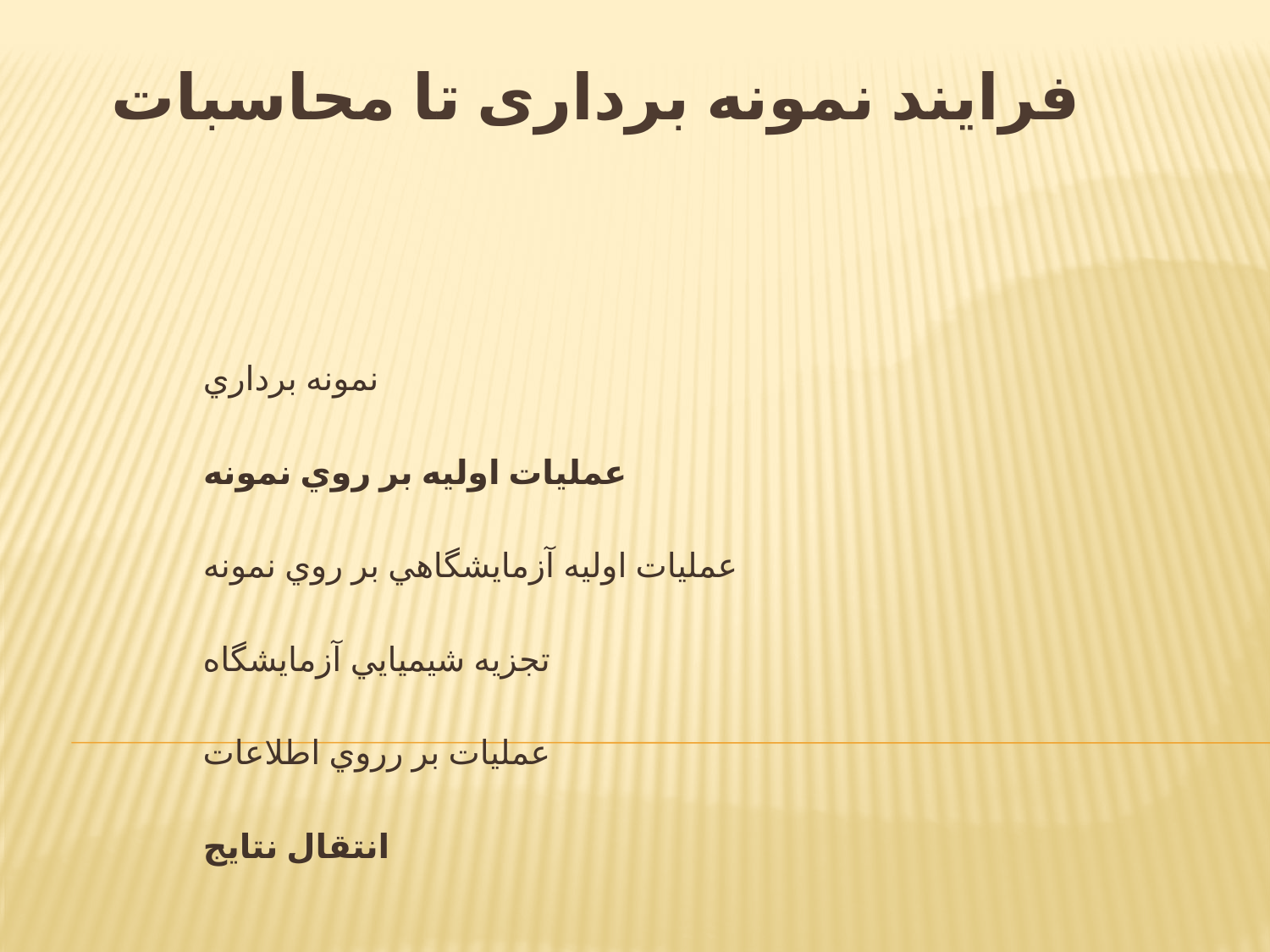

# فرایند نمونه برداری تا محاسبات

نمونه برداري

عمليات اوليه بر روي نمونه

عمليات اوليه آزمايشگاهي بر روي نمونه

تجزيه شيميايي آزمايشگاه

عمليات بر رروي اطلاعات

انتقال نتايج